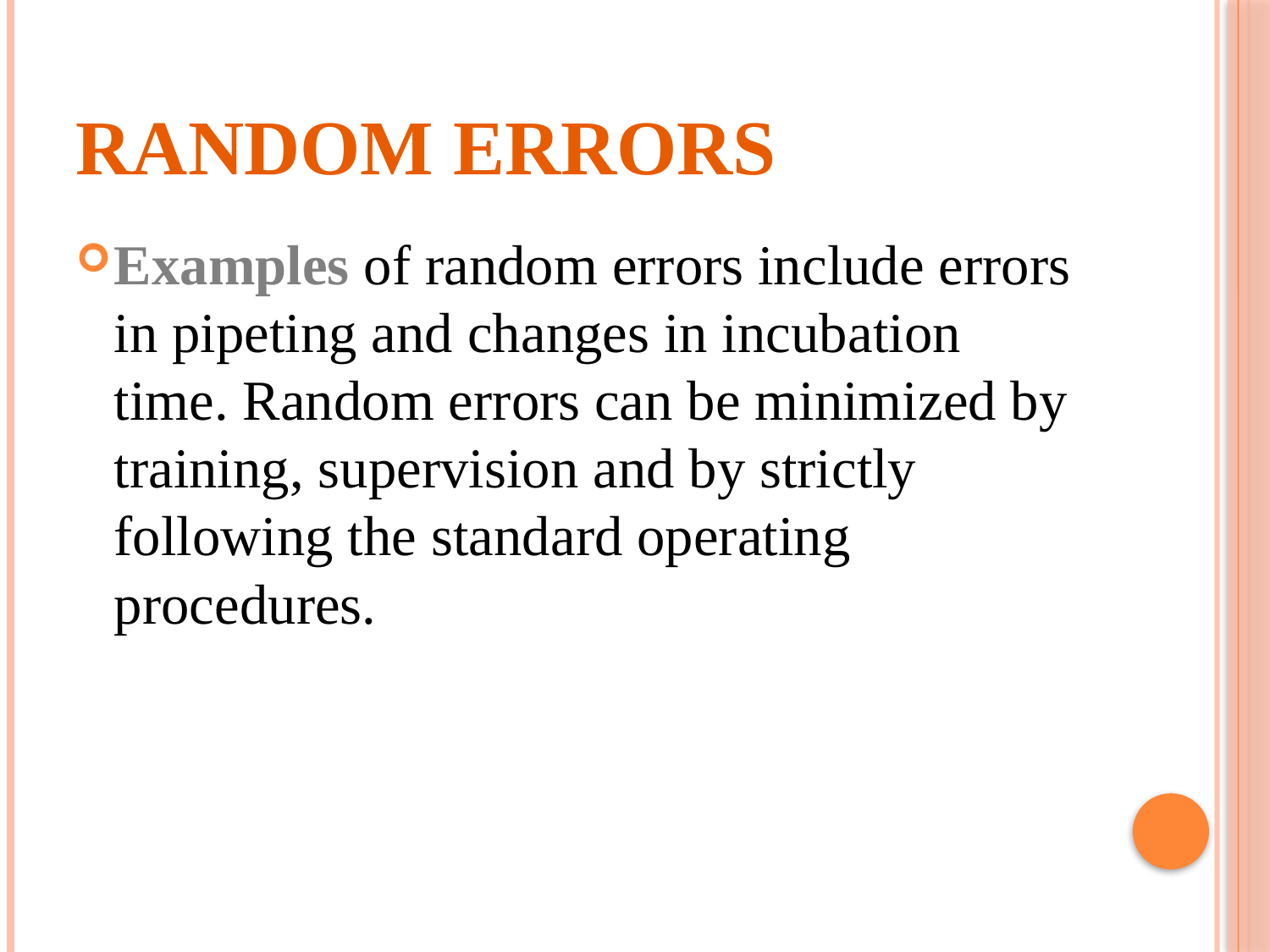

# Random errors
Examples of random errors include errors in pipeting and changes in incubation time. Random errors can be minimized by training, supervision and by strictly following the standard operating procedures.